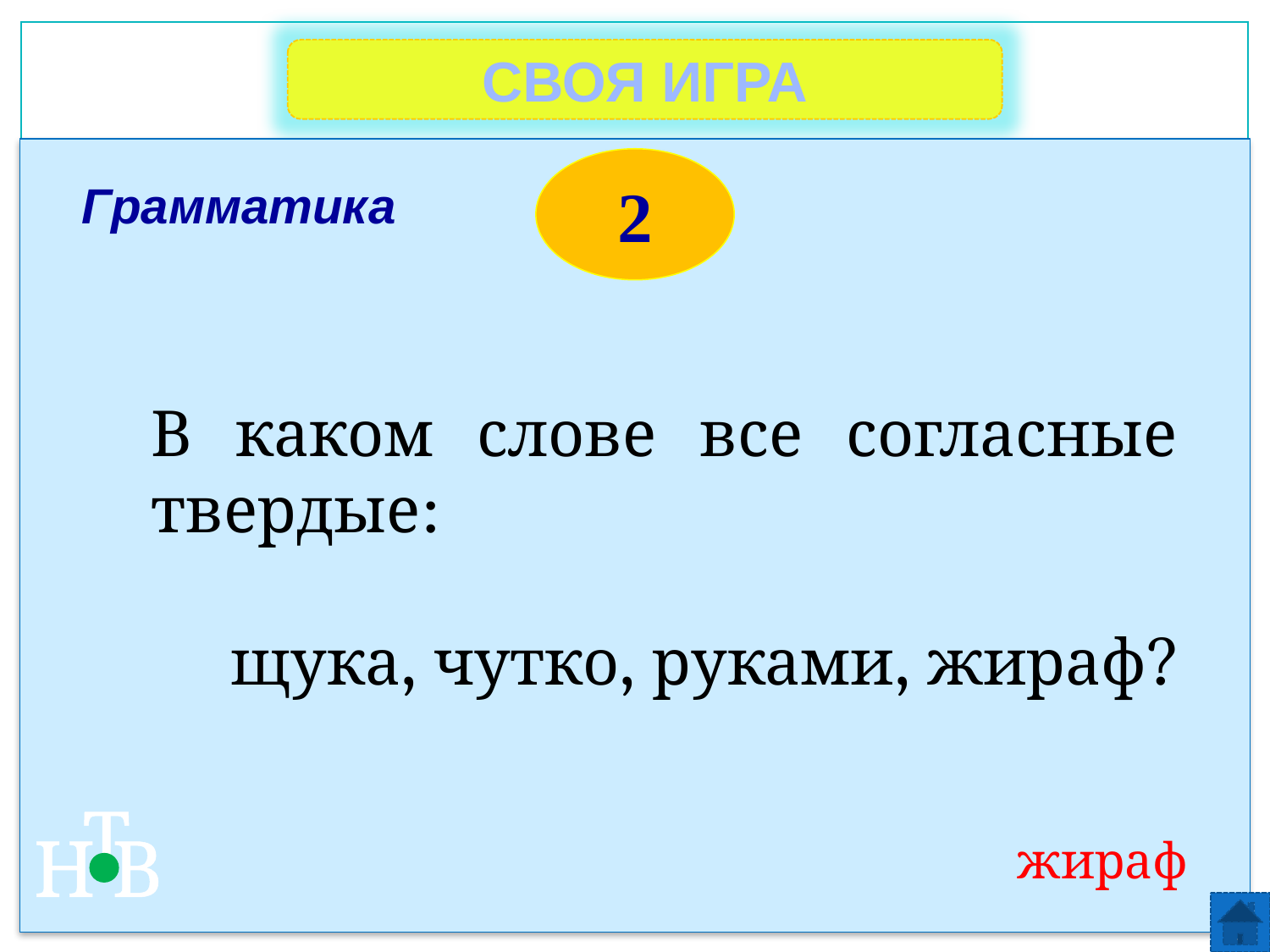

СВОЯ ИГРА

2
Грамматика
В каком слове все согласные твердые:

     щука, чутко, руками, жираф?
Т
Н
В
жираф